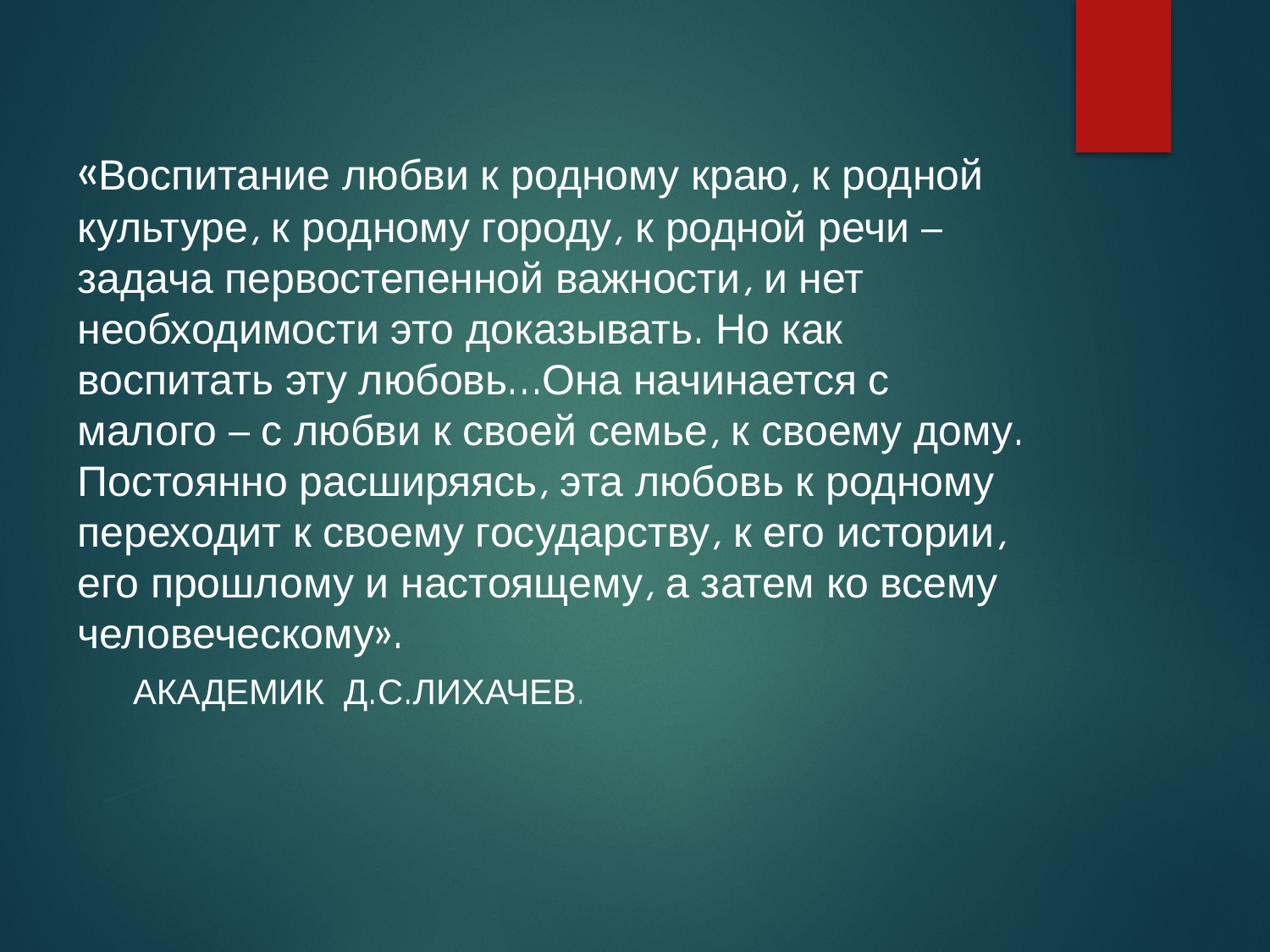

# «Воспитание любви к родному краю, к родной культуре, к родному городу, к родной речи – задача первостепенной важности, и нет необходимости это доказывать. Но как воспитать эту любовь…Она начинается с малого – с любви к своей семье, к своему дому. Постоянно расширяясь, эта любовь к родному переходит к своему государству, к его истории, его прошлому и настоящему, а затем ко всему человеческому».
Академик  Д.С.Лихачев.